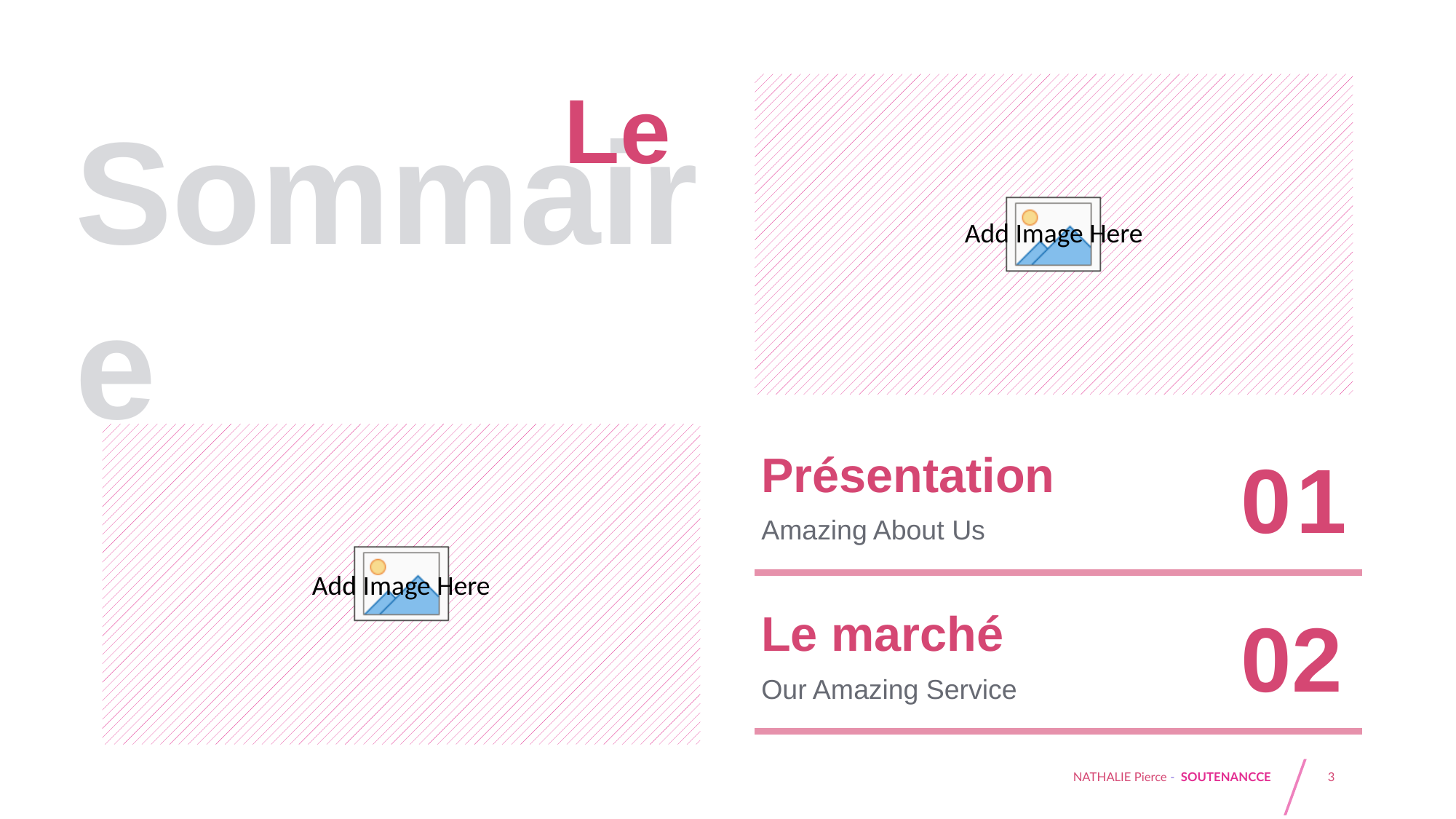

Le

Sommaire

01
Présentation
Amazing About Us
02
Le marché
Our Amazing Service